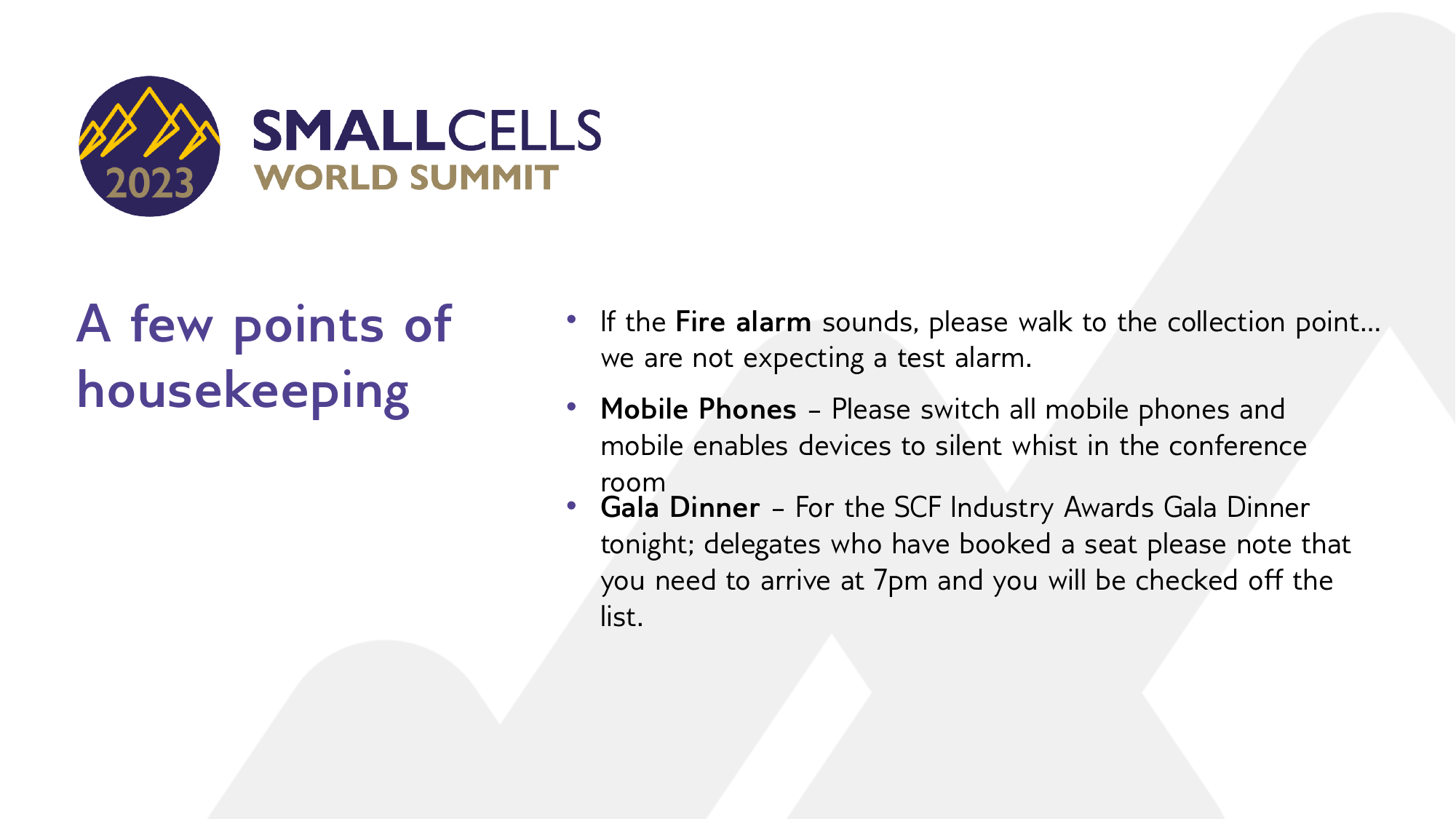

A few points of housekeeping
If the Fire alarm sounds, please walk to the collection point… we are not expecting a test alarm.
Mobile Phones – Please switch all mobile phones and mobile enables devices to silent whist in the conference room
Gala Dinner – For the SCF Industry Awards Gala Dinner tonight; delegates who have booked a seat please note that you need to arrive at 7pm and you will be checked off the list.